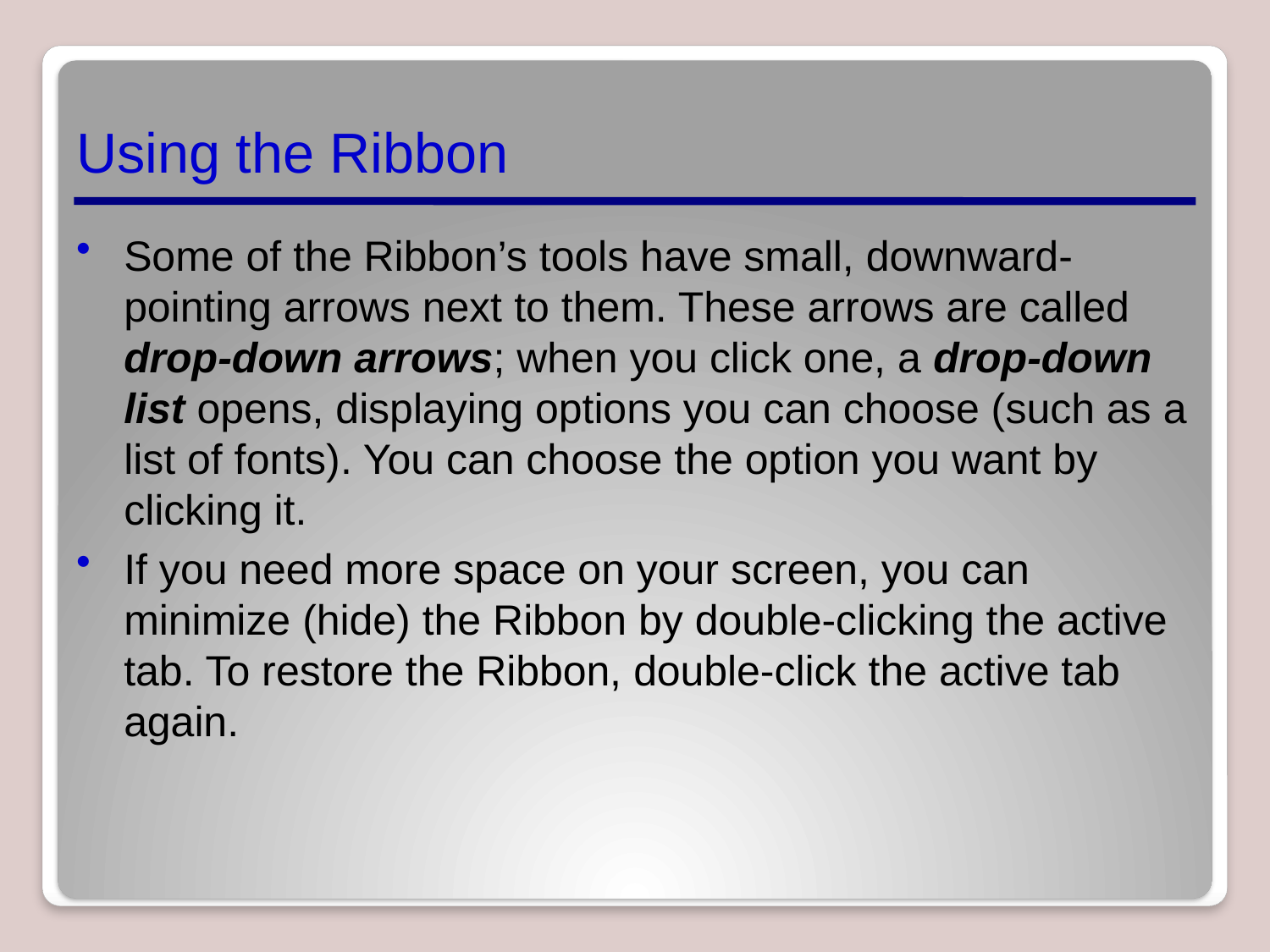

# Using the Ribbon
Some of the Ribbon’s tools have small, downward-pointing arrows next to them. These arrows are called drop-down arrows; when you click one, a drop-down list opens, displaying options you can choose (such as a list of fonts). You can choose the option you want by clicking it.
If you need more space on your screen, you can minimize (hide) the Ribbon by double-clicking the active tab. To restore the Ribbon, double-click the active tab again.